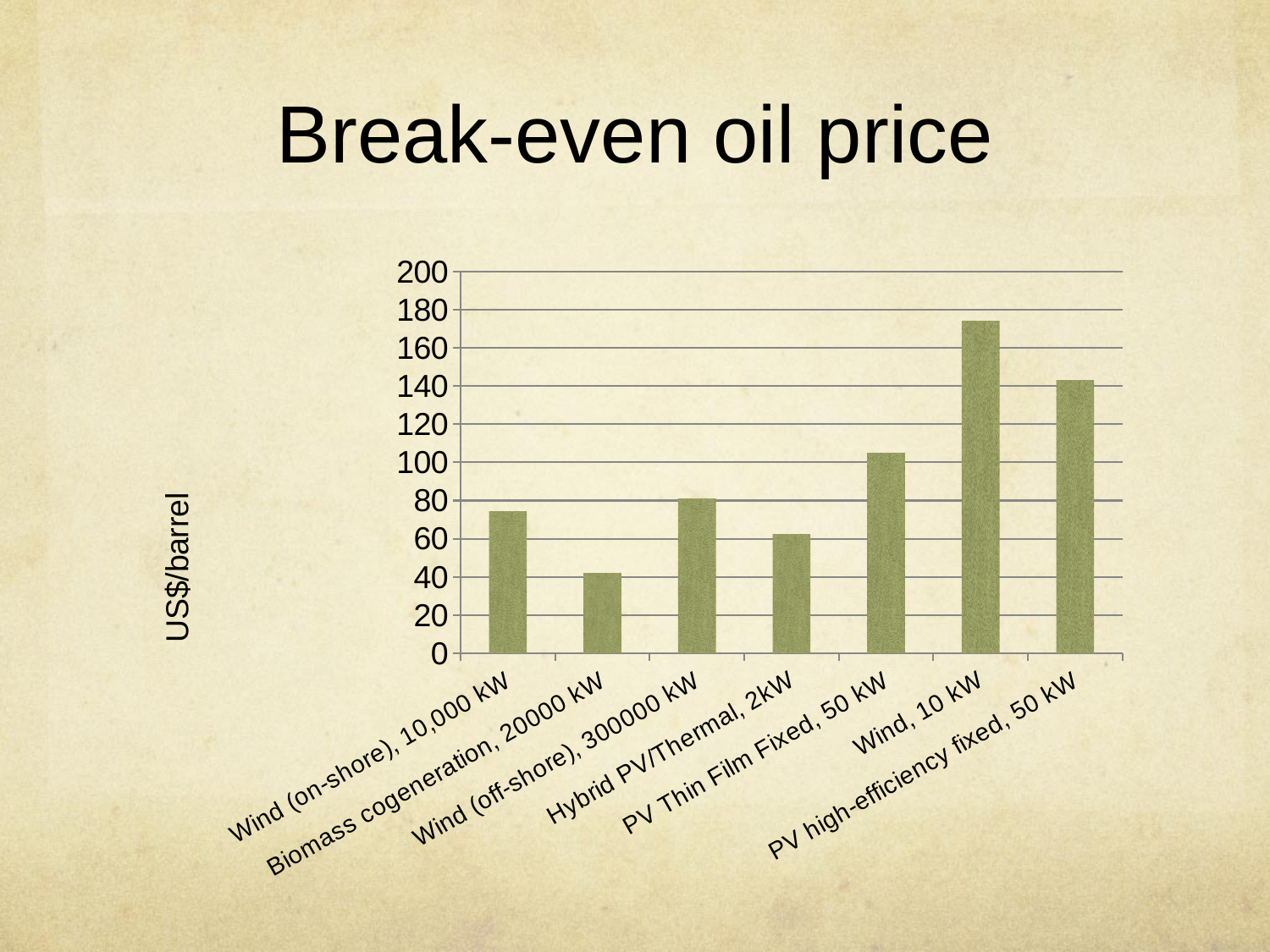

# Break-even oil price

### Chart

| Category | US$/barrel |
|---|---|
| Wind (on-shore), 10,000 kW | 74.0 |
| Biomass cogeneration, 20000 kW | 42.0 |
| Wind (off-shore), 300000 kW | 81.0 |
| Hybrid PV/Thermal, 2kW | 62.0 |
| PV Thin Film Fixed, 50 kW | 105.0 |
| Wind, 10 kW | 174.0 |
| PV high-efficiency fixed, 50 kW | 143.0 |